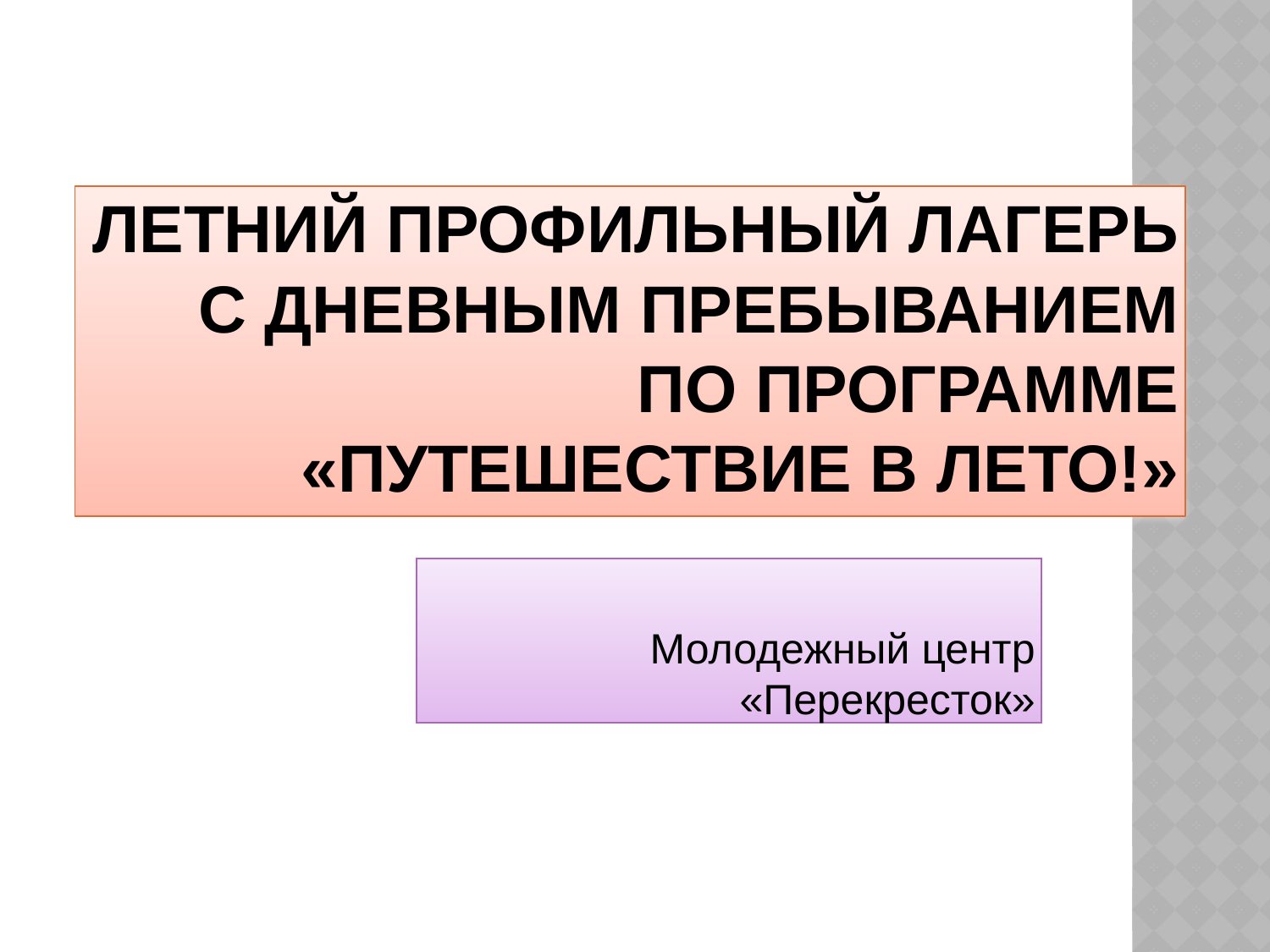

Летний профильный лагерь с дневным пребыванием по программе «Путешествие в лето!»
Молодежный центр «Перекресток»